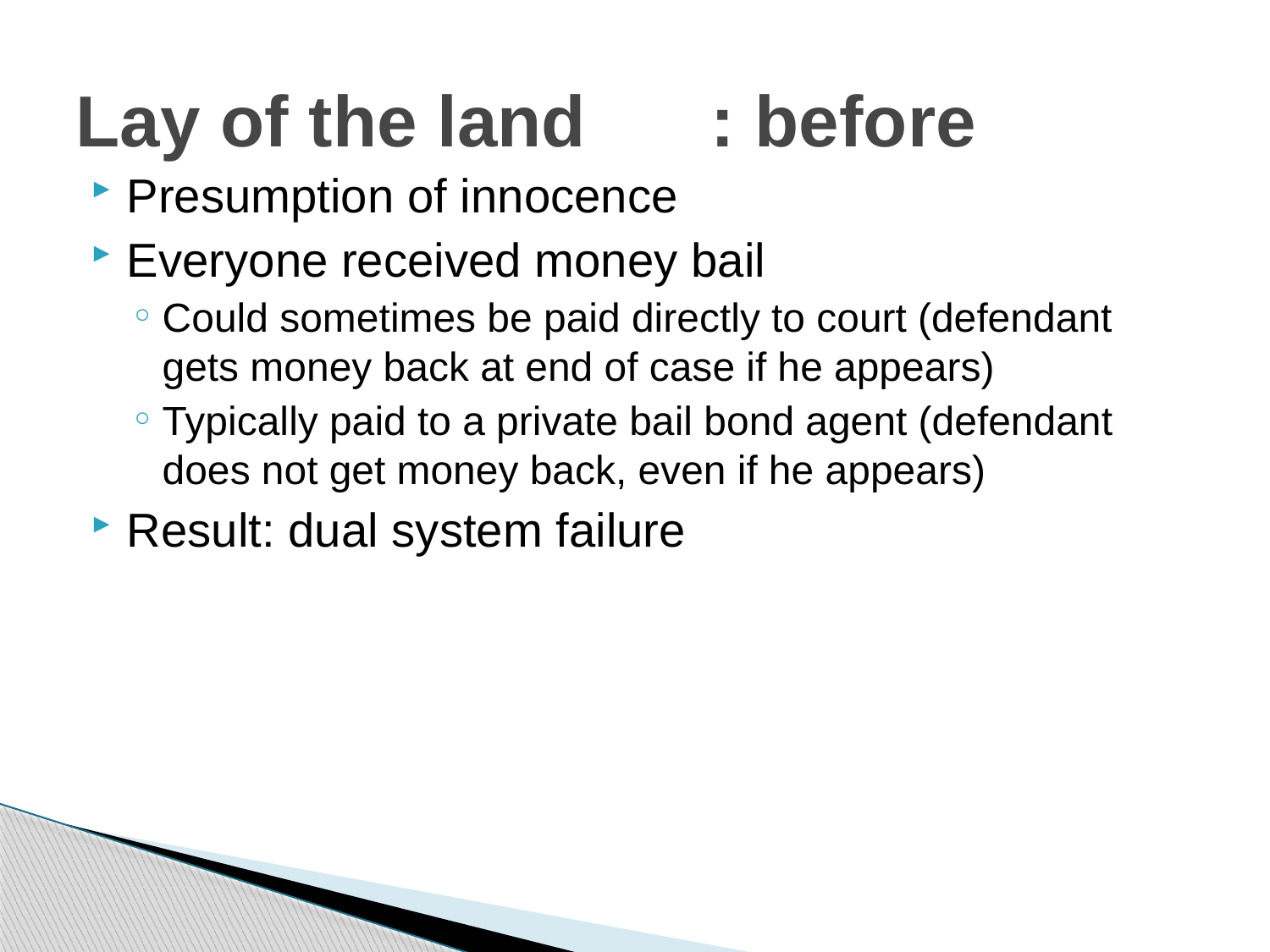

# Lay of the land	: before
Presumption of innocence
Everyone received money bail
Could sometimes be paid directly to court (defendant gets money back at end of case if he appears)
Typically paid to a private bail bond agent (defendant does not get money back, even if he appears)
Result: dual system failure